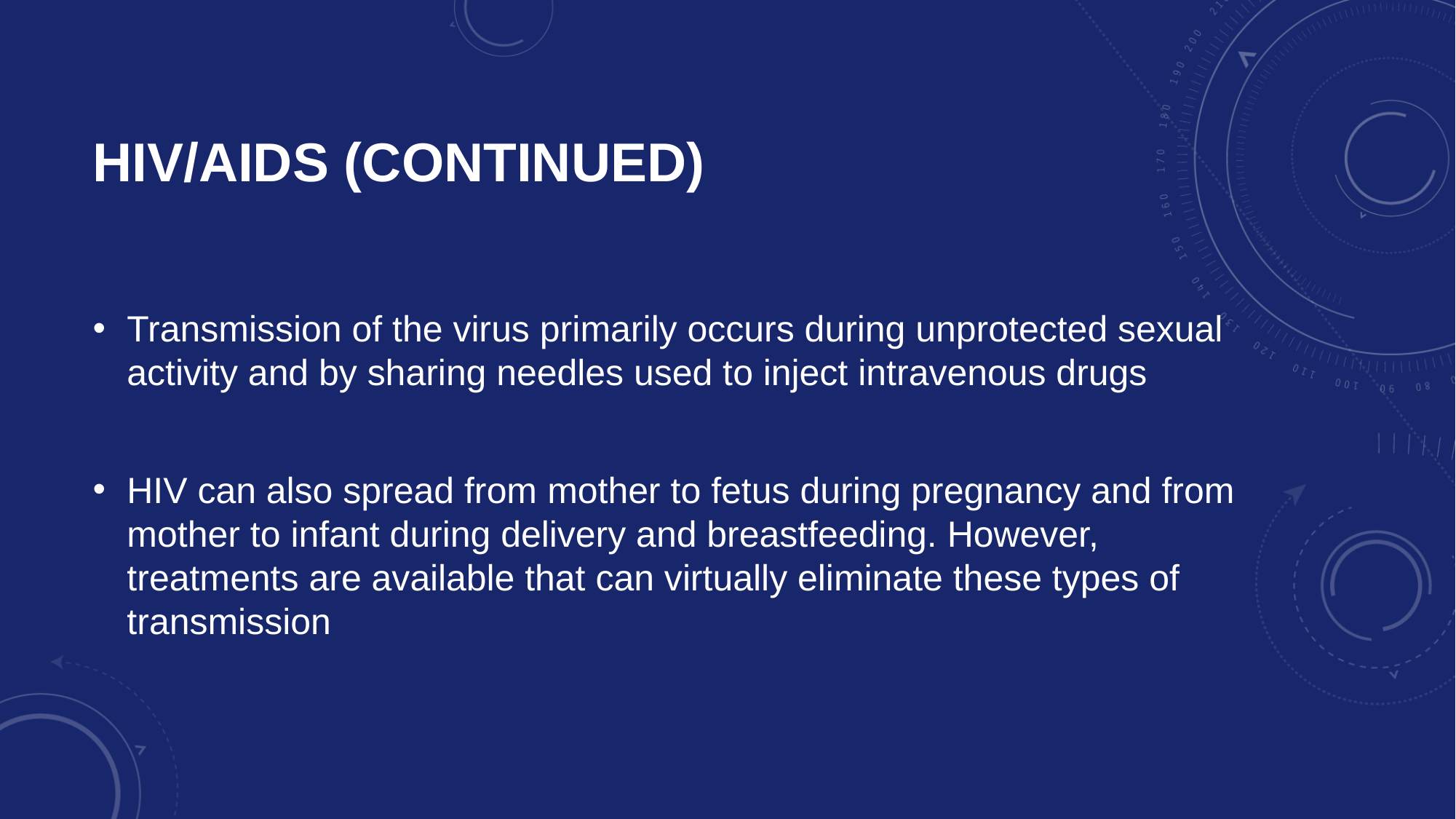

# HIV/AIDS (continued)
Transmission of the virus primarily occurs during unprotected sexual activity and by sharing needles used to inject intravenous drugs

HIV can also spread from mother to fetus during pregnancy and from mother to infant during delivery and breastfeeding. However, treatments are available that can virtually eliminate these types of transmission